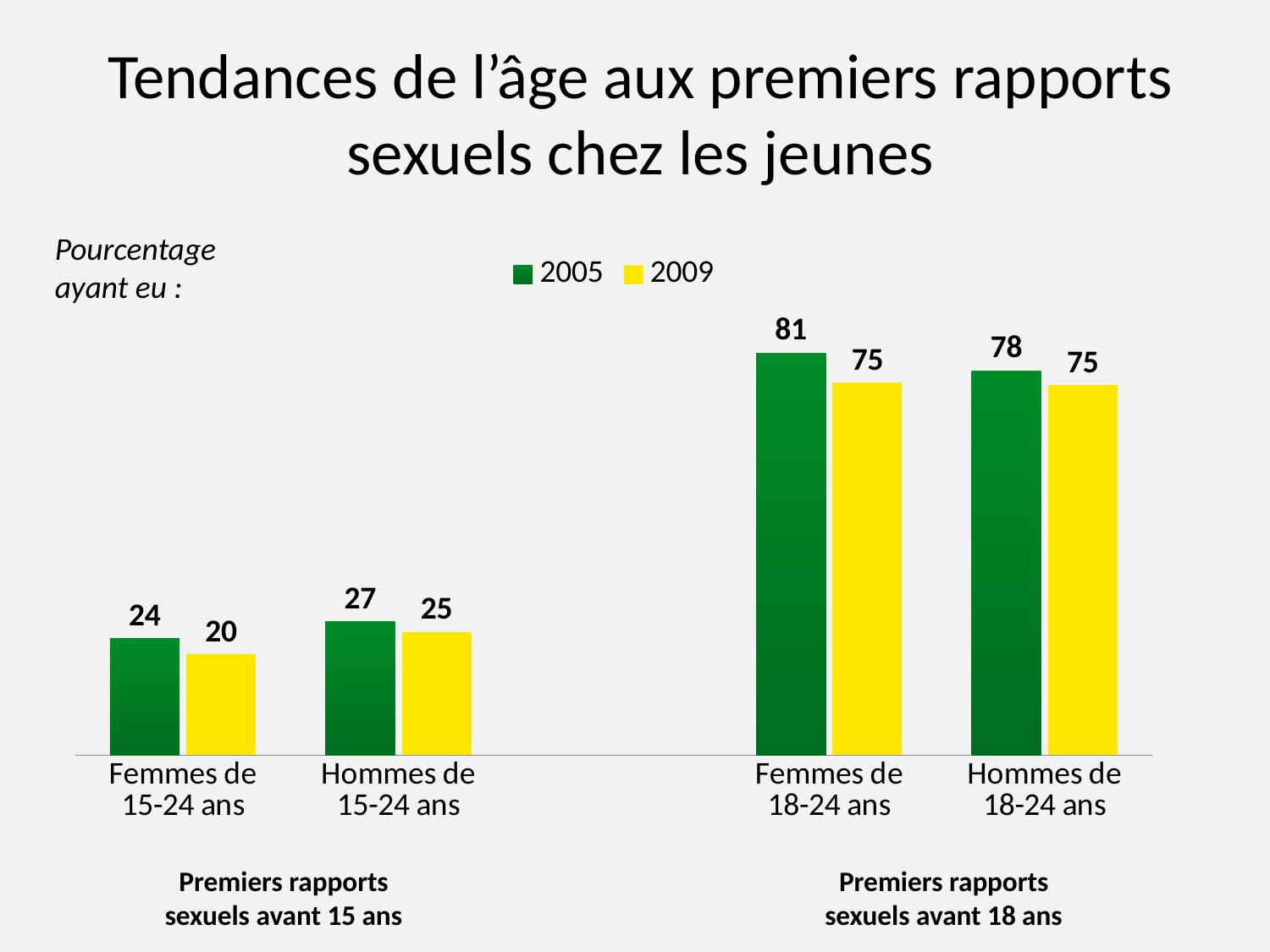

# Tendances de l’âge aux premiers rapports sexuels chez les jeunes
Pourcentage ayant eu :

### Chart

| Category | 2005 | 2009 |
|---|---|---|
| Femmes de
15-24 ans | 23.5 | 20.3 |
| Hommes de
15-24 ans | 26.9 | 24.8 |
|  | None | None |
| Femmes de
18-24 ans | 81.1 | 75.1 |
| Hommes de
18-24 ans | 77.5 | 74.6 |
Premiers rapports sexuels avant 15 ans
Premiers rapports sexuels avant 18 ans